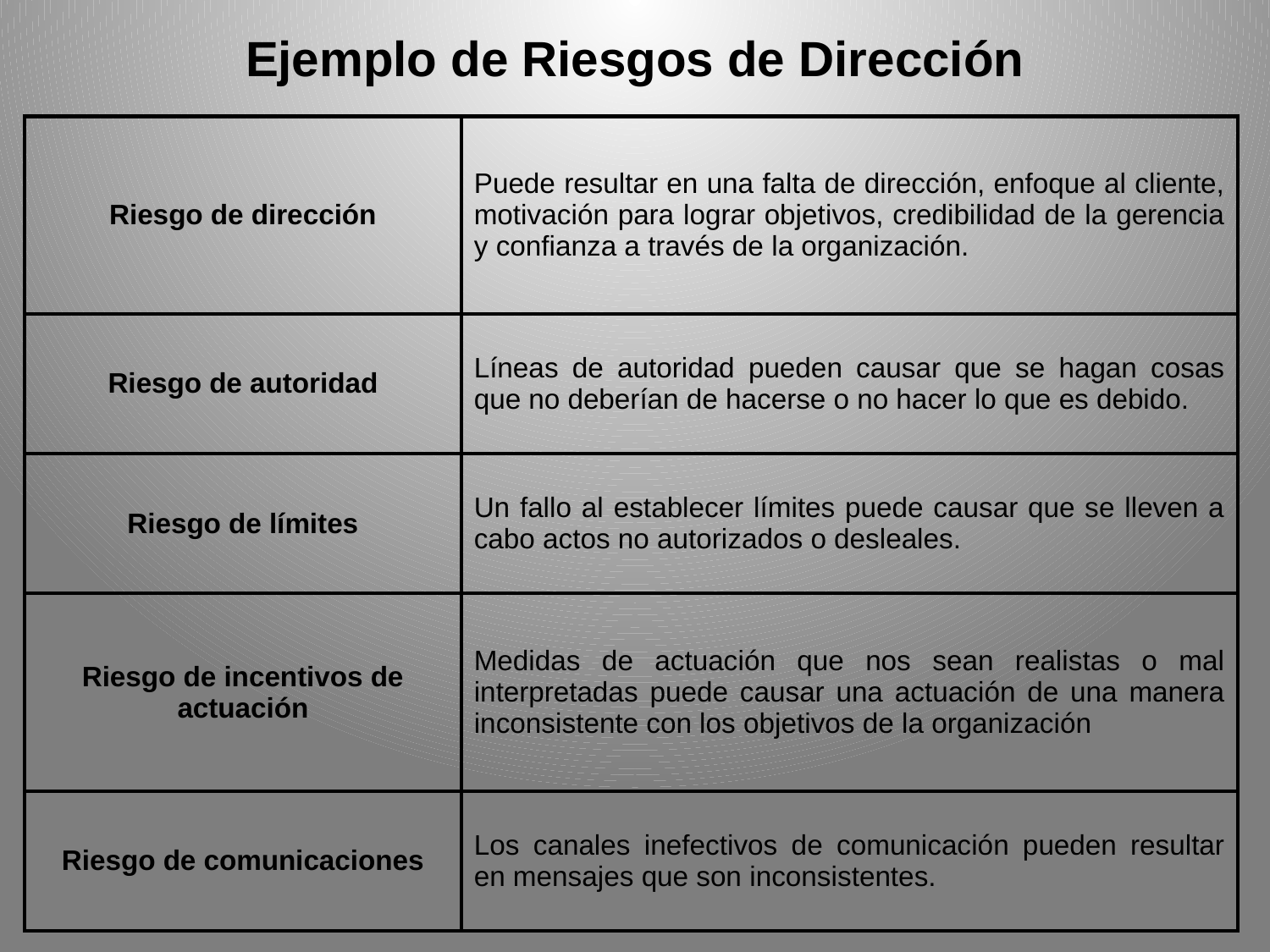

Ejemplo de Riesgos de Dirección
| Riesgo de dirección | Puede resultar en una falta de dirección, enfoque al cliente, motivación para lograr objetivos, credibilidad de la gerencia y confianza a través de la organización. |
| --- | --- |
| Riesgo de autoridad | Líneas de autoridad pueden causar que se hagan cosas que no deberían de hacerse o no hacer lo que es debido. |
| Riesgo de límites | Un fallo al establecer límites puede causar que se lleven a cabo actos no autorizados o desleales. |
| Riesgo de incentivos de actuación | Medidas de actuación que nos sean realistas o mal interpretadas puede causar una actuación de una manera inconsistente con los objetivos de la organización |
| Riesgo de comunicaciones | Los canales inefectivos de comunicación pueden resultar en mensajes que son inconsistentes. |